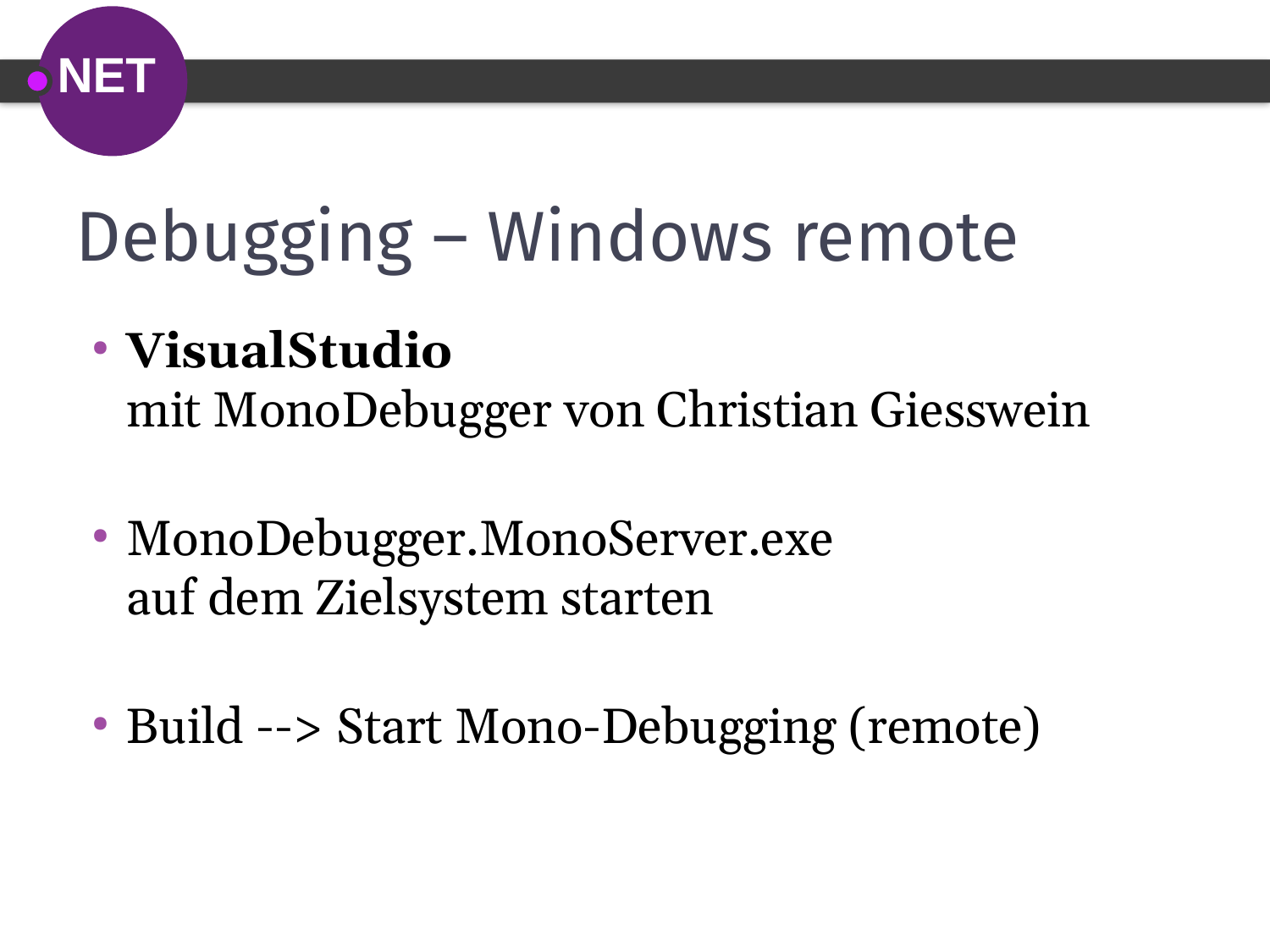

# Debugging – Windows remote
VisualStudio
mit MonoDebugger von Christian Giesswein

MonoDebugger.MonoServer.exe
auf dem Zielsystem starten

Build --> Start Mono-Debugging (remote)